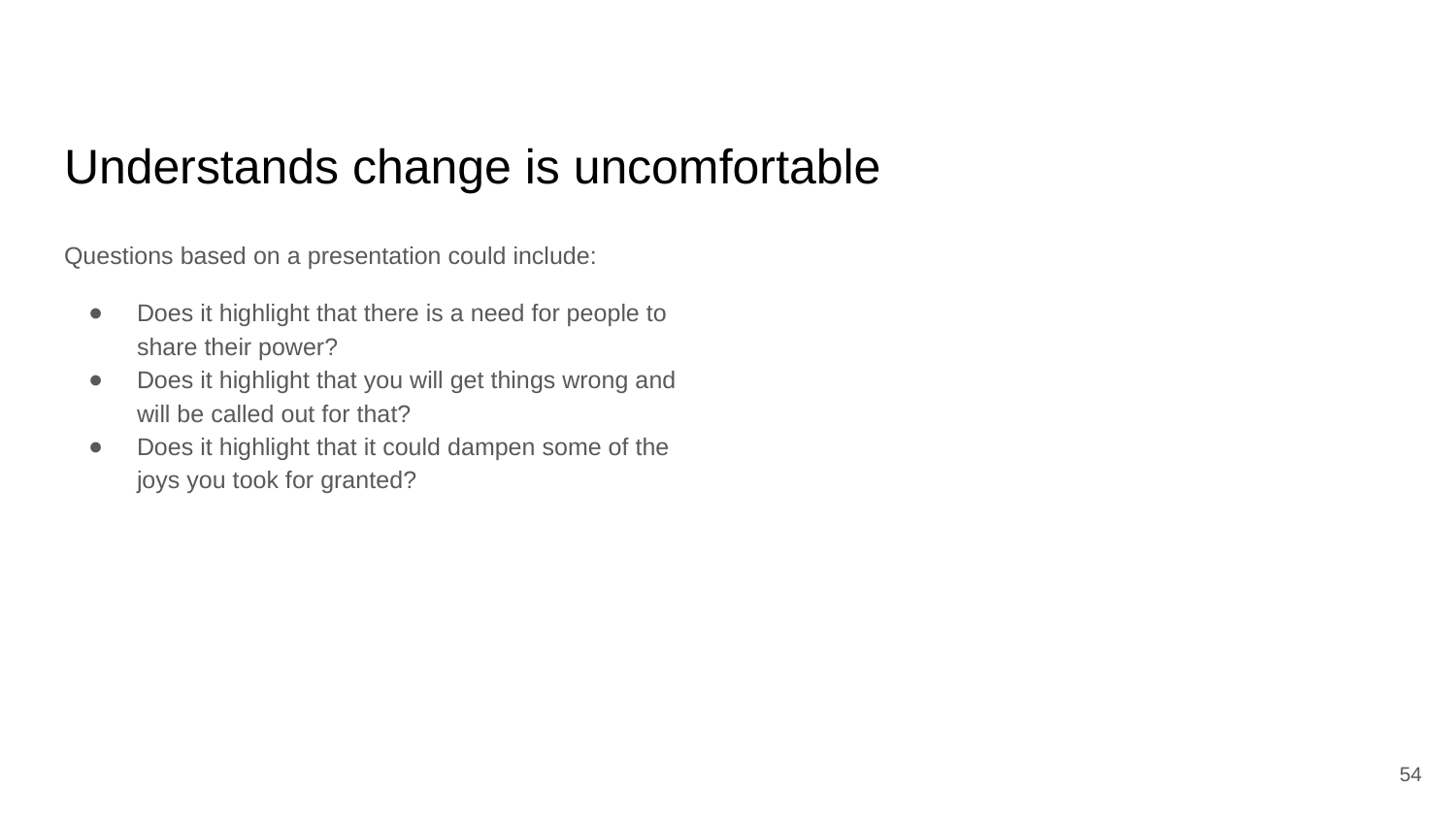

# Understands change is uncomfortable
Questions based on a presentation could include:
Does it highlight that there is a need for people to share their power?
Does it highlight that you will get things wrong and will be called out for that?
Does it highlight that it could dampen some of the joys you took for granted?

54